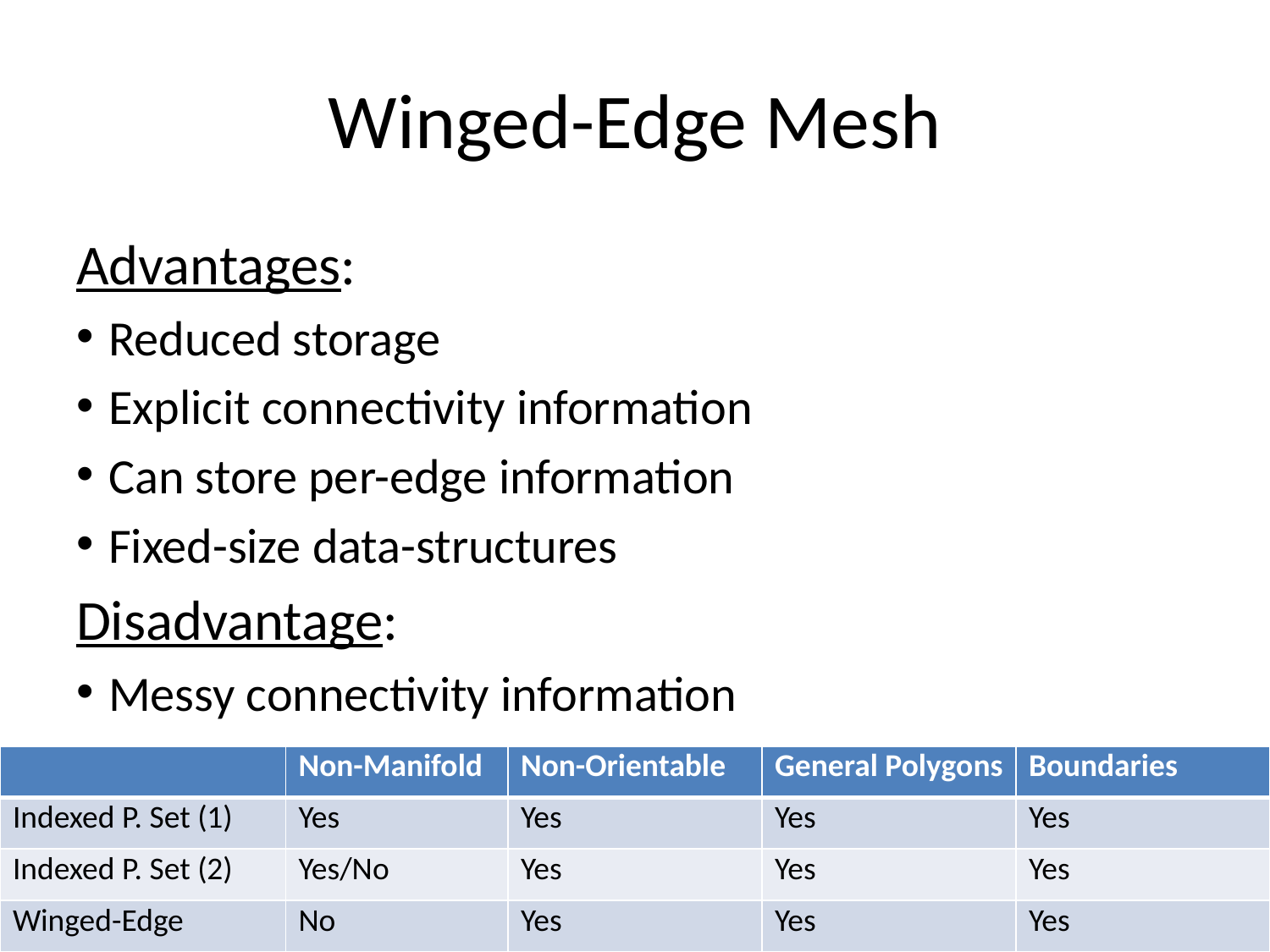

# Winged-Edge Mesh
Advantages:
Reduced storage
Explicit connectivity information
Can store per-edge information
Fixed-size data-structures
Disadvantage:
Messy connectivity information
|  | Non-Manifold | Non-Orientable | General Polygons | Boundaries |
| --- | --- | --- | --- | --- |
| Indexed P. Set (1) | Yes | Yes | Yes | Yes |
| Indexed P. Set (2) | Yes/No | Yes | Yes | Yes |
| Winged-Edge | No | Yes | Yes | Yes |